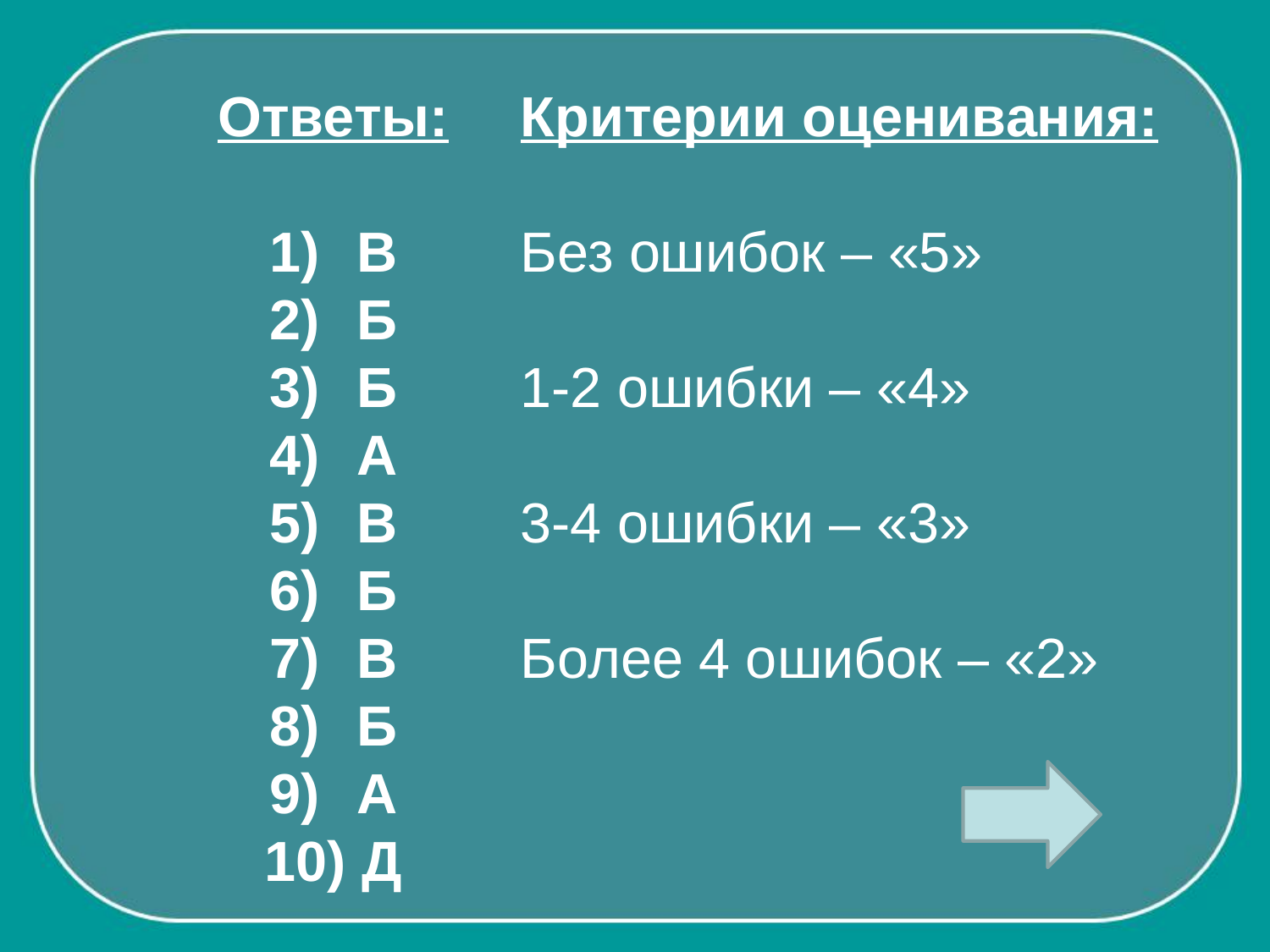

Ответы:

 В
 Б
 Б
 А
 В
 Б
 В
 Б
 А
 Д
Критерии оценивания:

Без ошибок – «5»

1-2 ошибки – «4»

3-4 ошибки – «3»

Более 4 ошибок – «2»